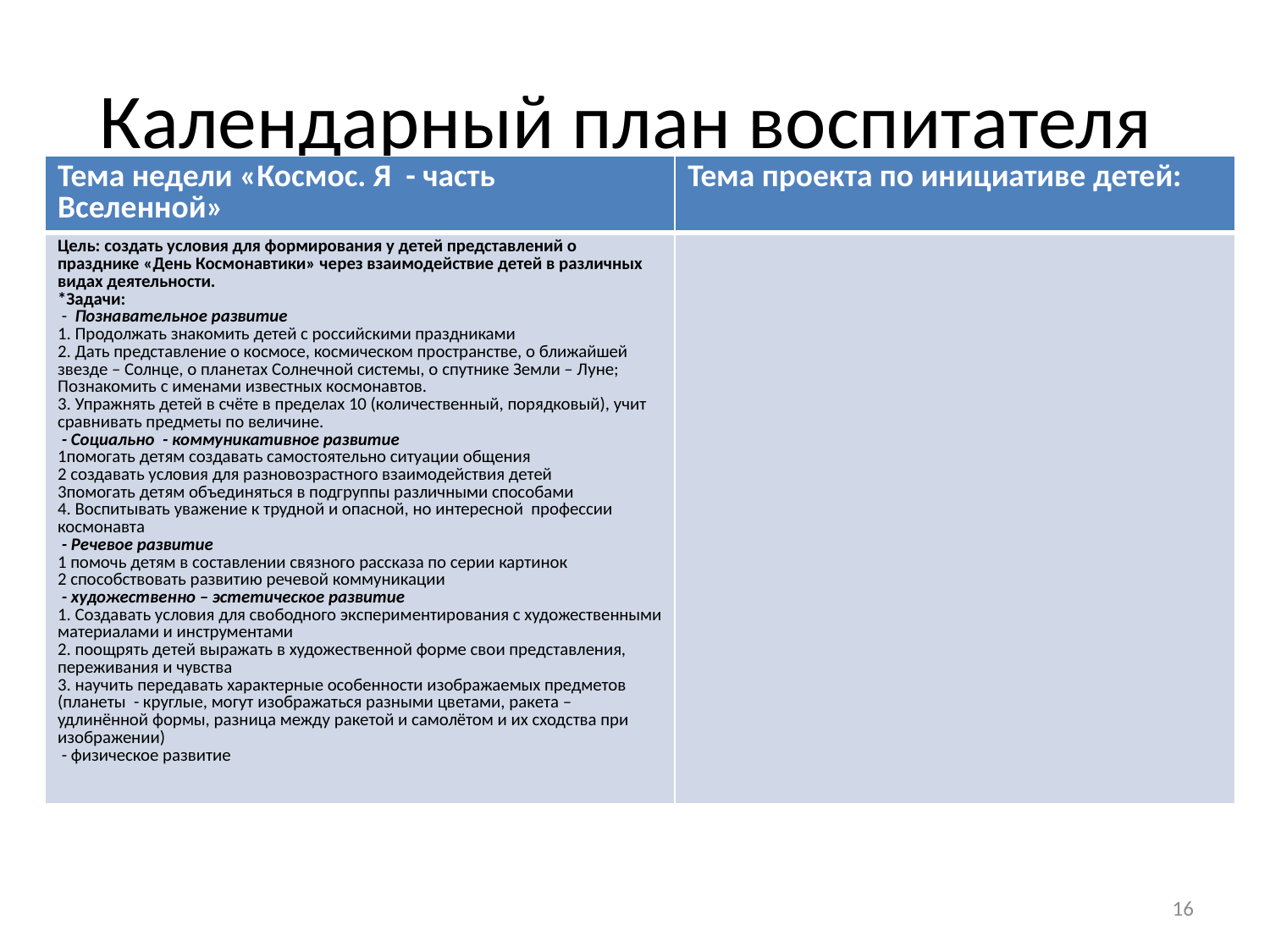

# Календарный план воспитателя
| Тема недели «Космос. Я - часть Вселенной» | Тема проекта по инициативе детей: |
| --- | --- |
| Цель: создать условия для формирования у детей представлений о празднике «День Космонавтики» через взаимодействие детей в различных видах деятельности. \*Задачи: - Познавательное развитие 1. Продолжать знакомить детей с российскими праздниками 2. Дать представление о космосе, космическом пространстве, о ближайшей звезде – Солнце, о планетах Солнечной системы, о спутнике Земли – Луне; Познакомить с именами известных космонавтов. 3. Упражнять детей в счёте в пределах 10 (количественный, порядковый), учит сравнивать предметы по величине. - Социально - коммуникативное развитие 1помогать детям создавать самостоятельно ситуации общения 2 создавать условия для разновозрастного взаимодействия детей 3помогать детям объединяться в подгруппы различными способами 4. Воспитывать уважение к трудной и опасной, но интересной профессии космонавта - Речевое развитие 1 помочь детям в составлении связного рассказа по серии картинок 2 способствовать развитию речевой коммуникации - художественно – эстетическое развитие 1. Создавать условия для свободного экспериментирования с художественными материалами и инструментами 2. поощрять детей выражать в художественной форме свои представления, переживания и чувства 3. научить передавать характерные особенности изображаемых предметов (планеты - круглые, могут изображаться разными цветами, ракета – удлинённой формы, разница между ракетой и самолётом и их сходства при изображении) - физическое развитие |  |
16